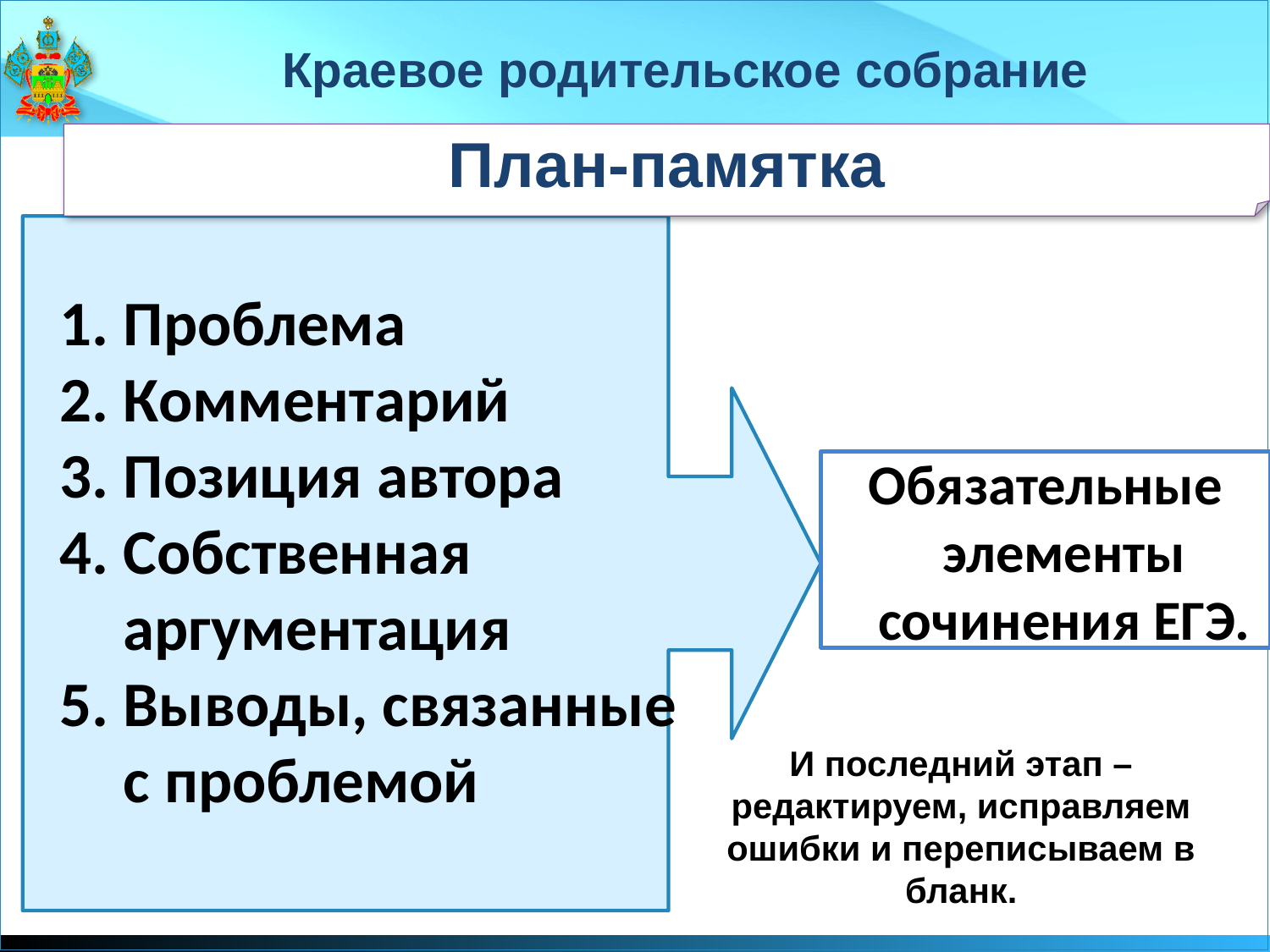

# Краевое родительское собрание
План-памятка

Проблема
Комментарий
Позиция автора
Собственная аргументация
Выводы, связанные с проблемой
Обязательные элементы сочинения ЕГЭ.
И последний этап – редактируем, исправляем ошибки и переписываем в бланк.